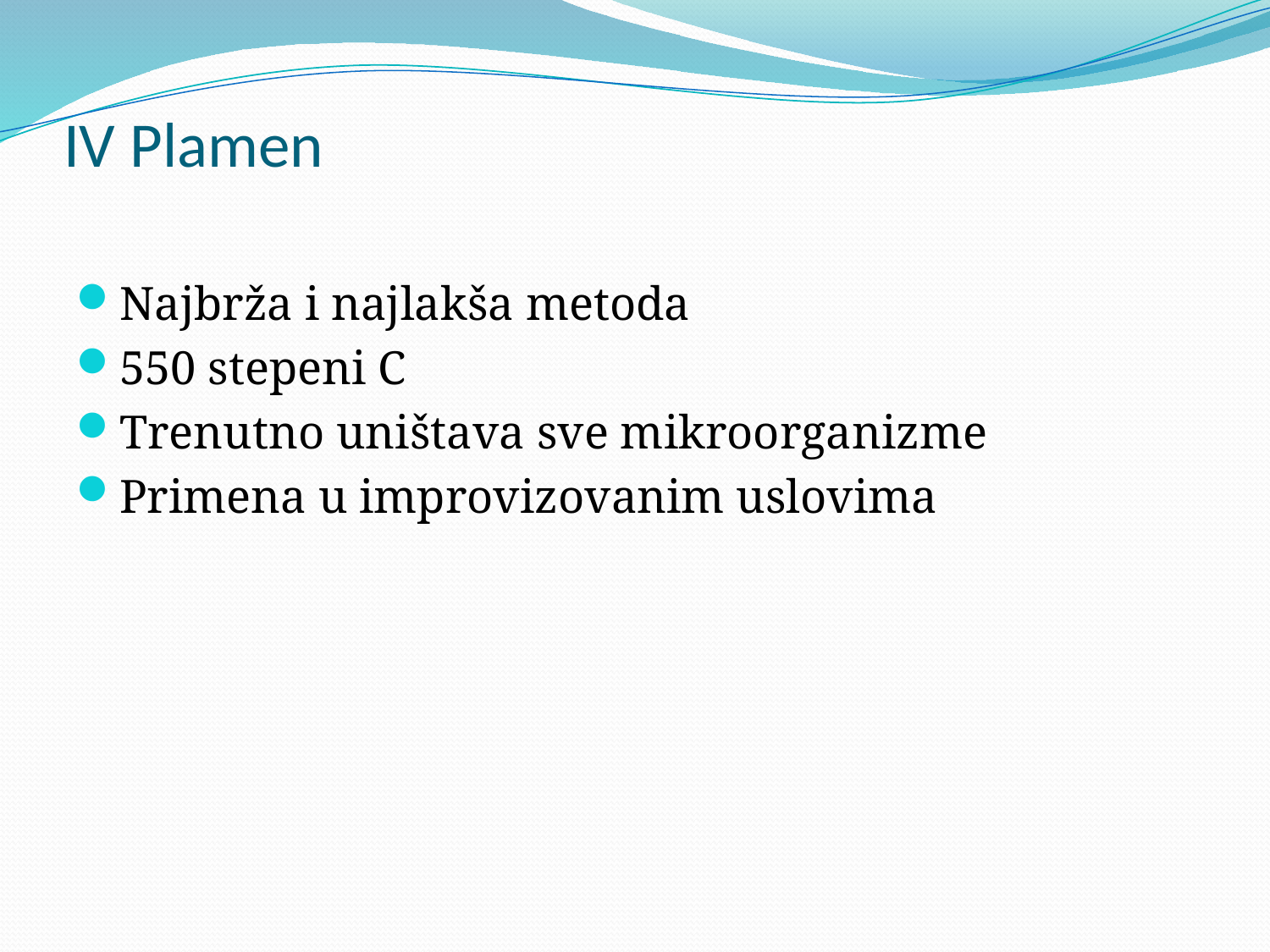

# IV Plamen
Najbrža i najlakša metoda
550 stepeni C
Trenutno uništava sve mikroorganizme
Primena u improvizovanim uslovima